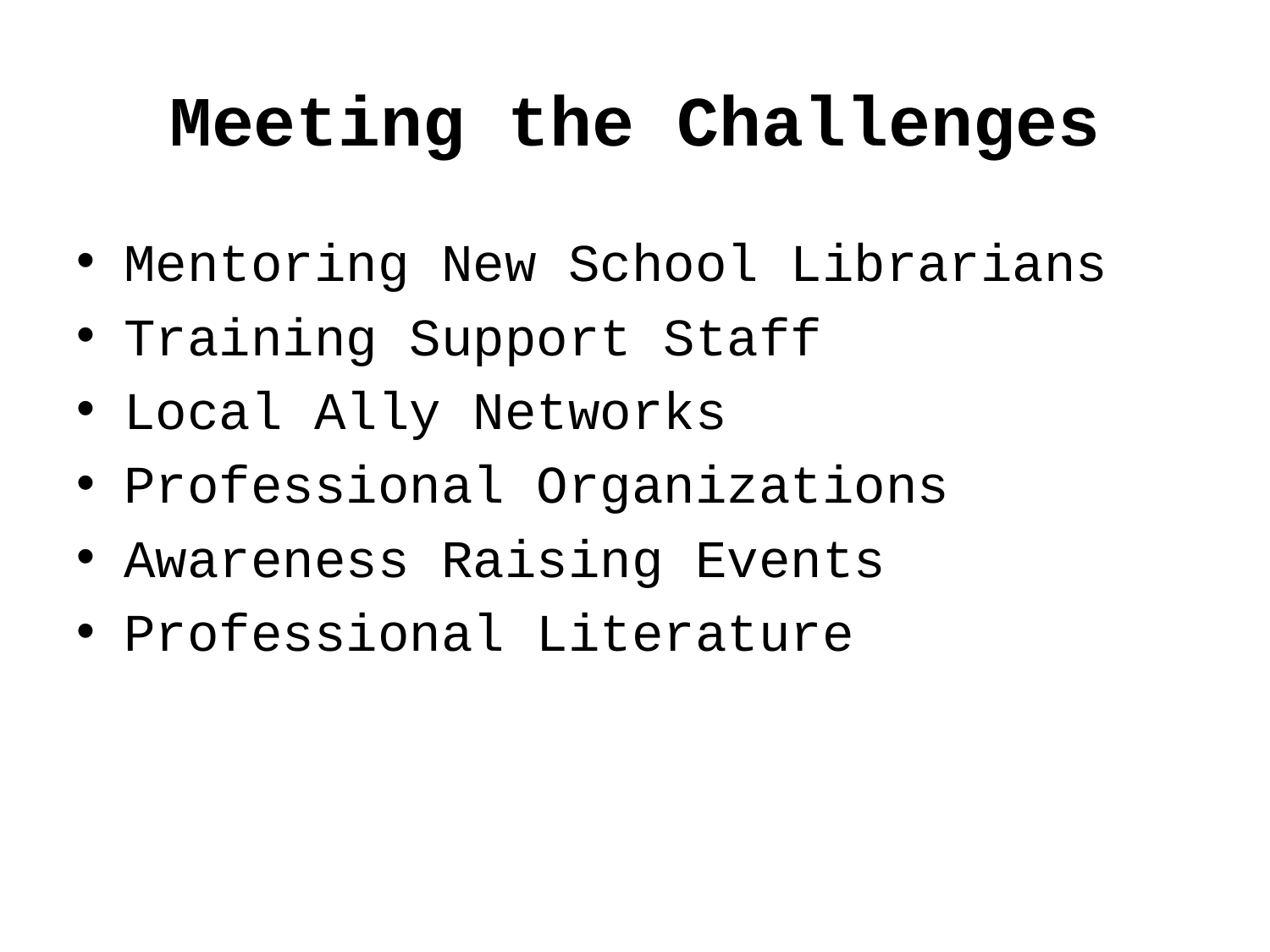

# Meeting the Challenges
Mentoring New School Librarians
Training Support Staff
Local Ally Networks
Professional Organizations
Awareness Raising Events
Professional Literature